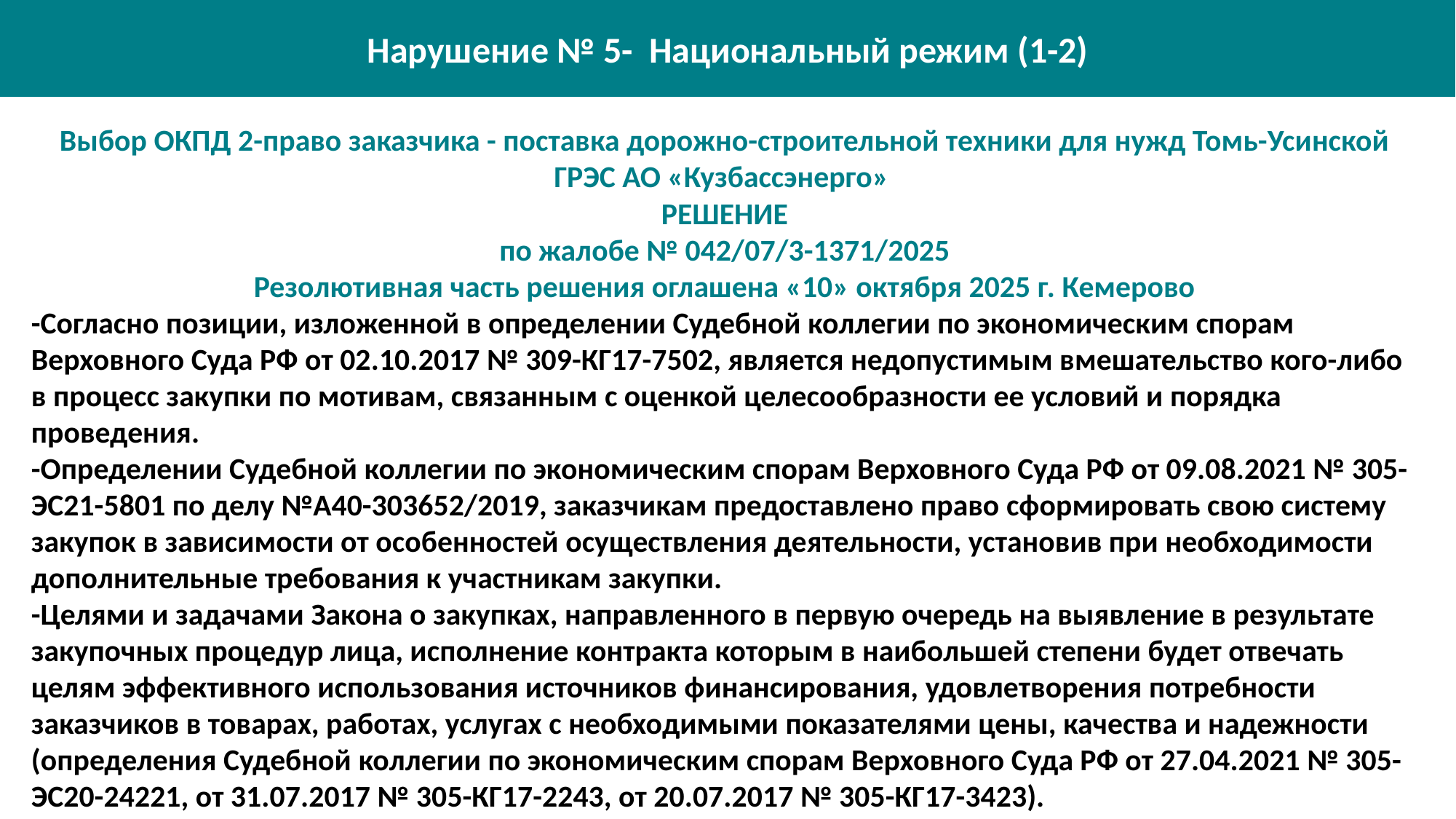

Нарушение № 5-  Национальный режим (1-2)

Выбор ОКПД 2-право заказчика - поставка дорожно-строительной техники для нужд Томь-Усинской ГРЭС АО «Кузбассэнерго»
РЕШЕНИЕ
по жалобе № 042/07/3-1371/2025
Резолютивная часть решения оглашена «10» октября 2025 г. Кемерово
-Согласно позиции, изложенной в определении Судебной коллегии по экономическим спорам Верховного Суда РФ от 02.10.2017 № 309-КГ17-7502, является недопустимым вмешательство кого-либо в процесс закупки по мотивам, связанным с оценкой целесообразности ее условий и порядка проведения.
-Определении Судебной коллегии по экономическим спорам Верховного Суда РФ от 09.08.2021 № 305-ЭС21-5801 по делу №А40-303652/2019, заказчикам предоставлено право сформировать свою систему закупок в зависимости от особенностей осуществления деятельности, установив при необходимости дополнительные требования к участникам закупки.
-Целями и задачами Закона о закупках, направленного в первую очередь на выявление в результате закупочных процедур лица, исполнение контракта которым в наибольшей степени будет отвечать целям эффективного использования источников финансирования, удовлетворения потребности заказчиков в товарах, работах, услугах с необходимыми показателями цены, качества и надежности (определения Судебной коллегии по экономическим спорам Верховного Суда РФ от 27.04.2021 № 305-ЭС20-24221, от 31.07.2017 № 305-КГ17-2243, от 20.07.2017 № 305-КГ17-3423).